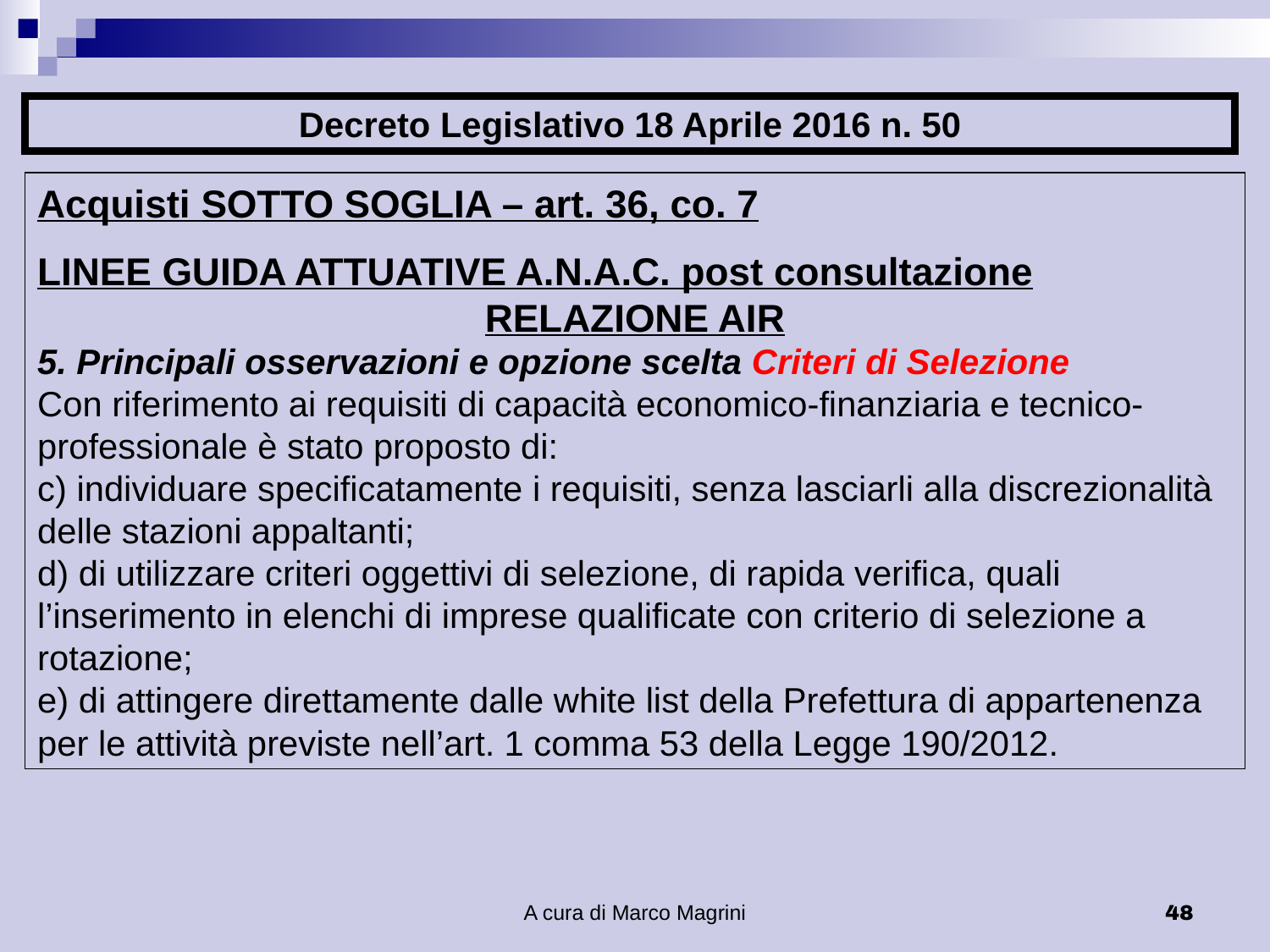

Decreto Legislativo 18 Aprile 2016 n. 50
Acquisti SOTTO SOGLIA – art. 36, co. 7

LINEE GUIDA ATTUATIVE A.N.A.C. post consultazione
RELAZIONE AIR
5. Principali osservazioni e opzione scelta Criteri di Selezione
Con riferimento ai requisiti di capacità economico-finanziaria e tecnico-professionale è stato proposto di:
c) individuare specificatamente i requisiti, senza lasciarli alla discrezionalità delle stazioni appaltanti;
d) di utilizzare criteri oggettivi di selezione, di rapida verifica, quali l’inserimento in elenchi di imprese qualificate con criterio di selezione a rotazione;
e) di attingere direttamente dalle white list della Prefettura di appartenenza per le attività previste nell’art. 1 comma 53 della Legge 190/2012.

A cura di Marco Magrini
48